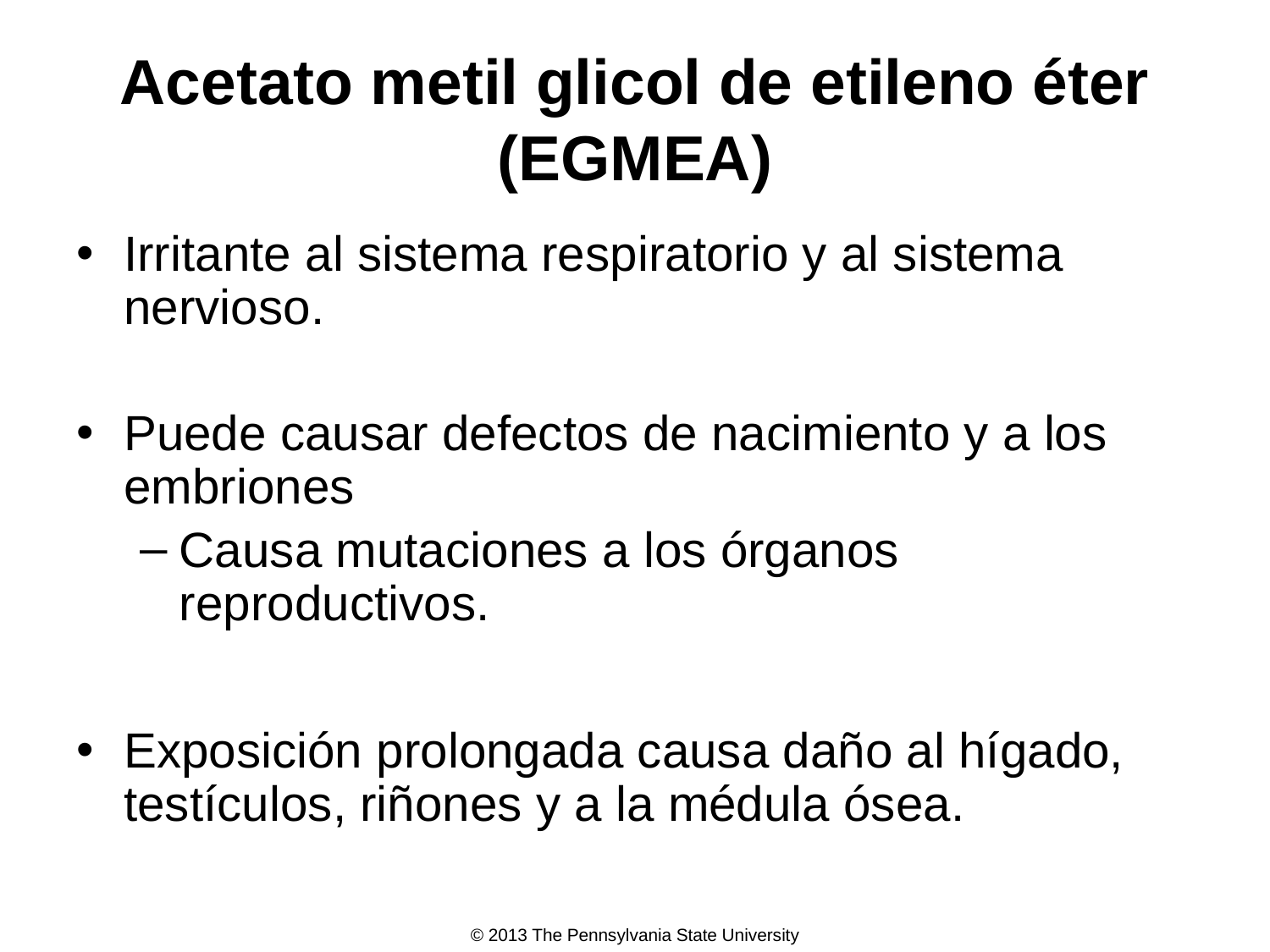

# Acetato metil glicol de etileno éter (EGMEA)
Irritante al sistema respiratorio y al sistema nervioso.

Puede causar defectos de nacimiento y a los embriones
Causa mutaciones a los órganos reproductivos.

Exposición prolongada causa daño al hígado, testículos, riñones y a la médula ósea.